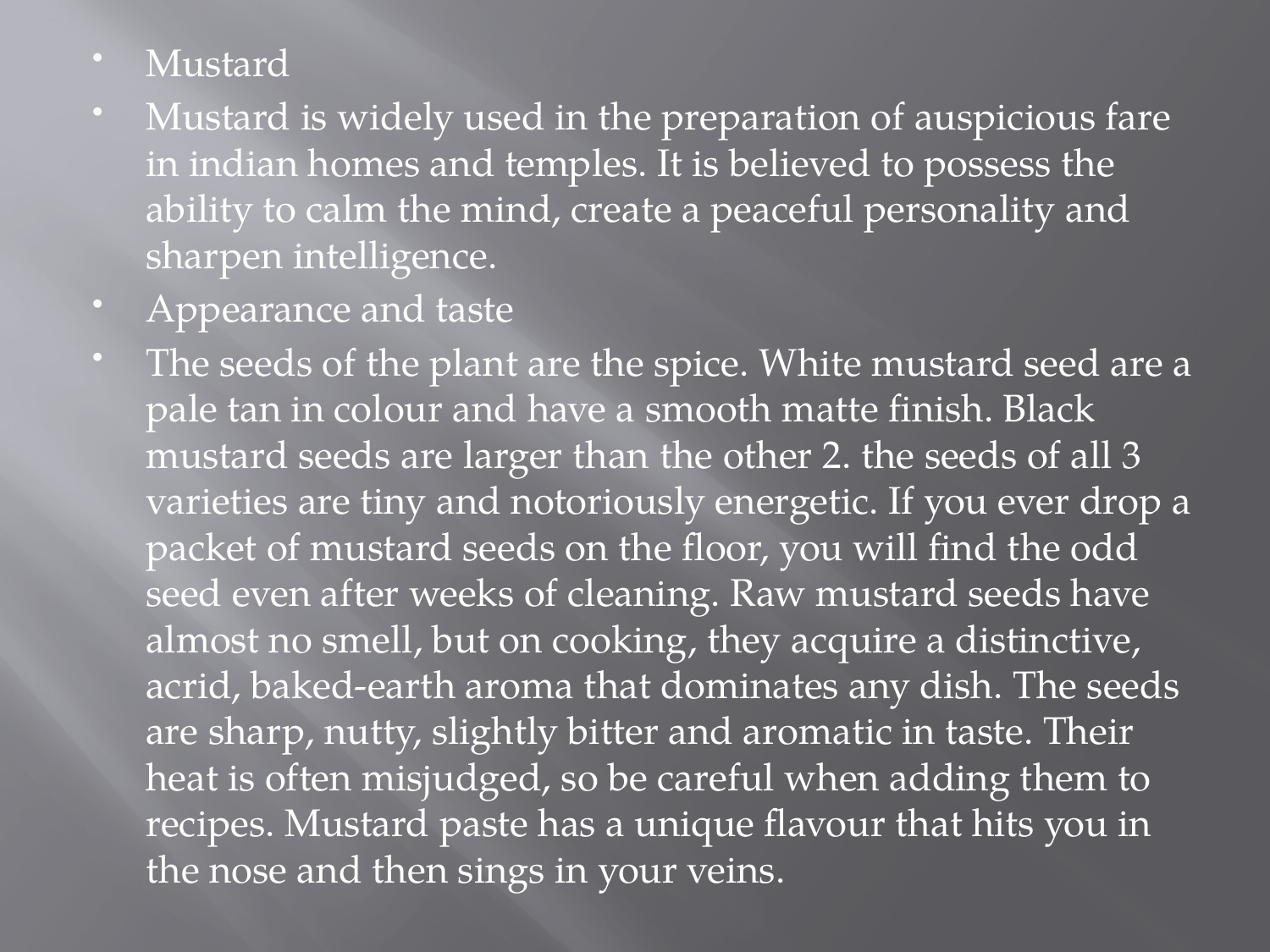

Mustard
Mustard is widely used in the preparation of auspicious fare in indian homes and temples. It is believed to possess the ability to calm the mind, create a peaceful personality and sharpen intelligence.
Appearance and taste
The seeds of the plant are the spice. White mustard seed are a pale tan in colour and have a smooth matte finish. Black mustard seeds are larger than the other 2. the seeds of all 3 varieties are tiny and notoriously energetic. If you ever drop a packet of mustard seeds on the floor, you will find the odd seed even after weeks of cleaning. Raw mustard seeds have almost no smell, but on cooking, they acquire a distinctive, acrid, baked-earth aroma that dominates any dish. The seeds are sharp, nutty, slightly bitter and aromatic in taste. Their heat is often misjudged, so be careful when adding them to recipes. Mustard paste has a unique flavour that hits you in the nose and then sings in your veins.